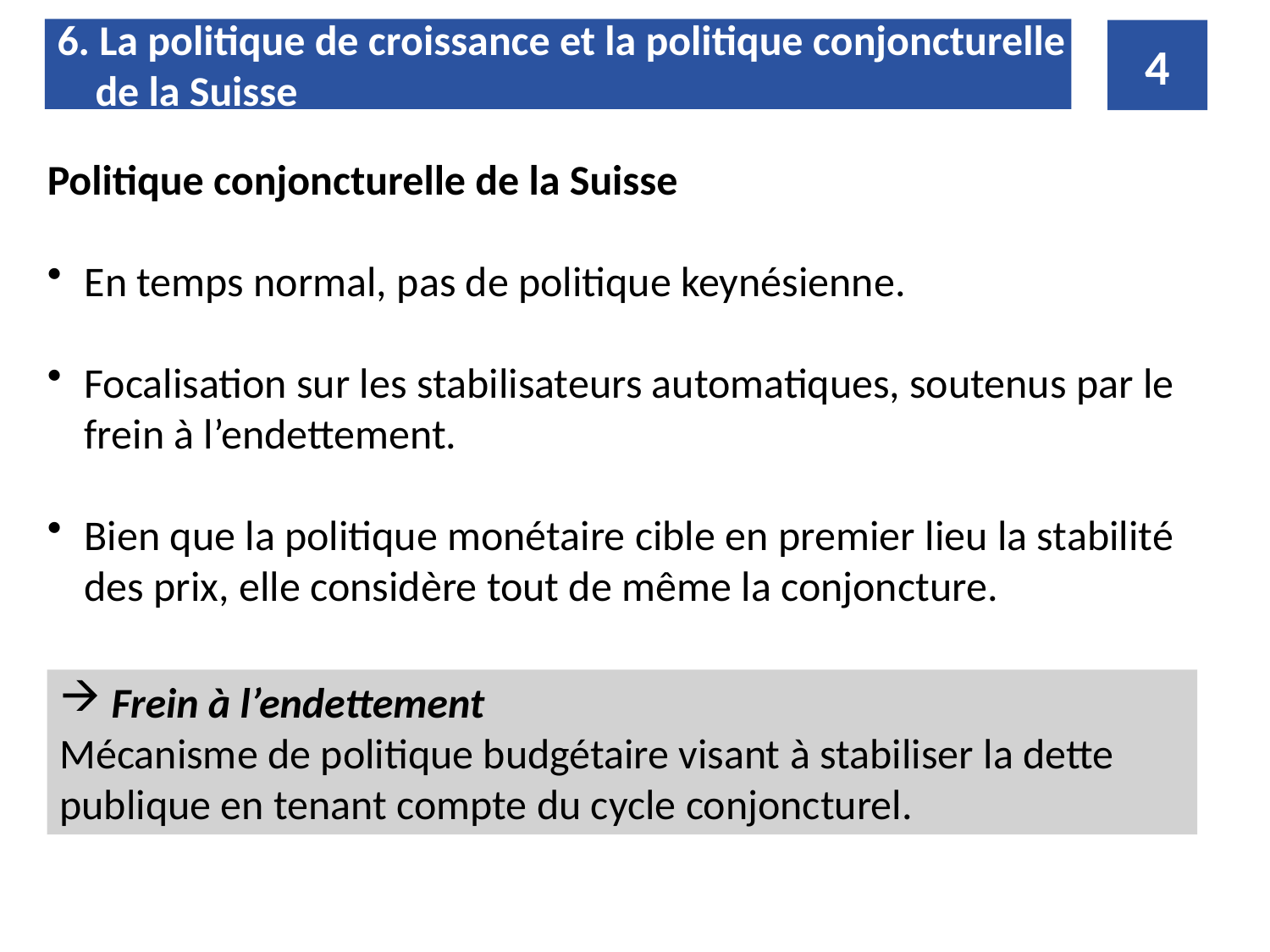

6. La politique de croissance et la politique conjoncturelle
    de la Suisse
4
Politique conjoncturelle de la Suisse

En temps normal, pas de politique keynésienne.

Focalisation sur les stabilisateurs automatiques, soutenus par le frein à l’endettement.

Bien que la politique monétaire cible en premier lieu la stabilité des prix, elle considère tout de même la conjoncture.

 Frein à l’endettement
Mécanisme de politique budgétaire visant à stabiliser la dette publique en tenant compte du cycle conjoncturel.